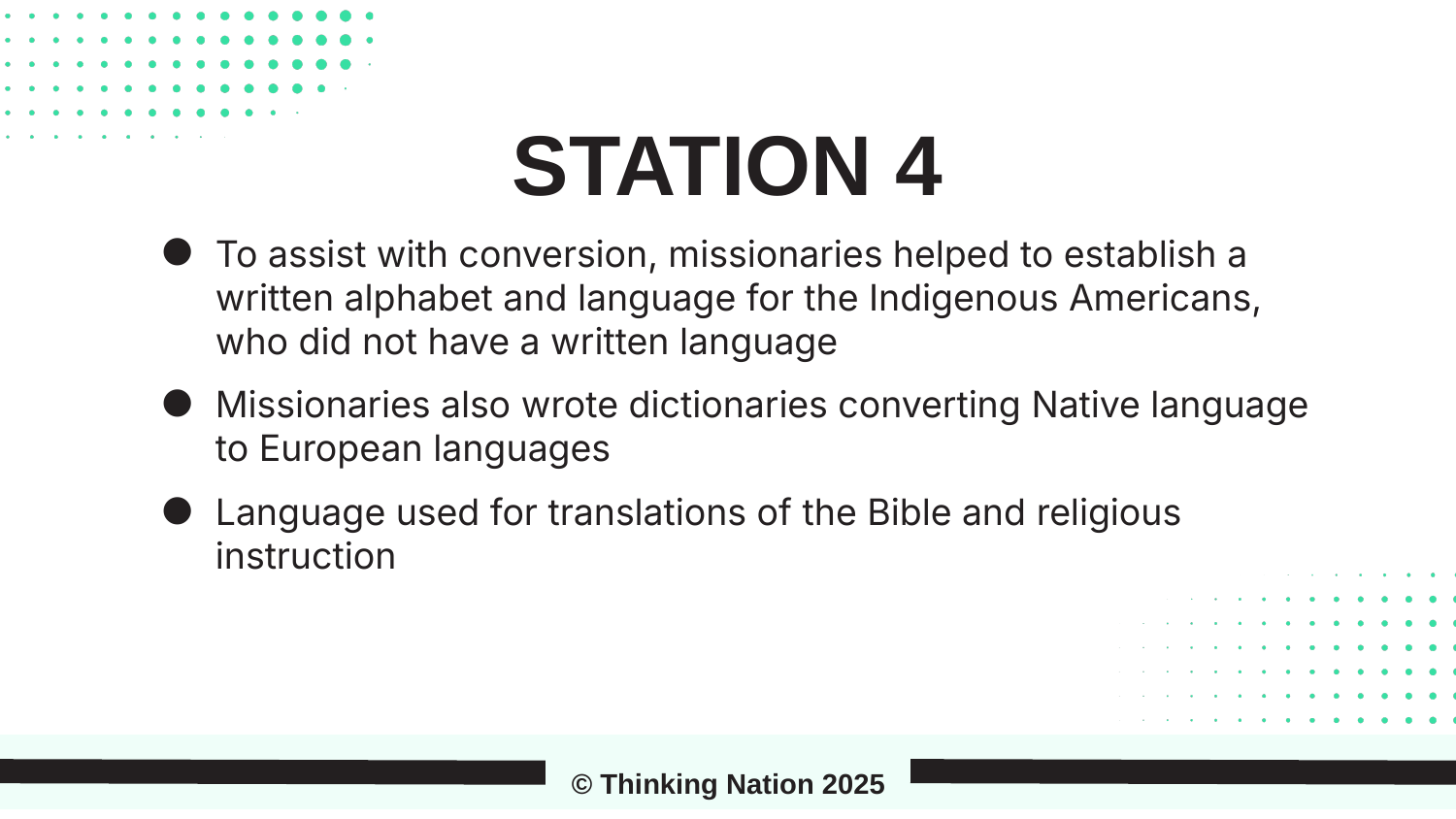

STATION 4
To assist with conversion, missionaries helped to establish a written alphabet and language for the Indigenous Americans, who did not have a written language
Missionaries also wrote dictionaries converting Native language to European languages
Language used for translations of the Bible and religious instruction

© Thinking Nation 2025